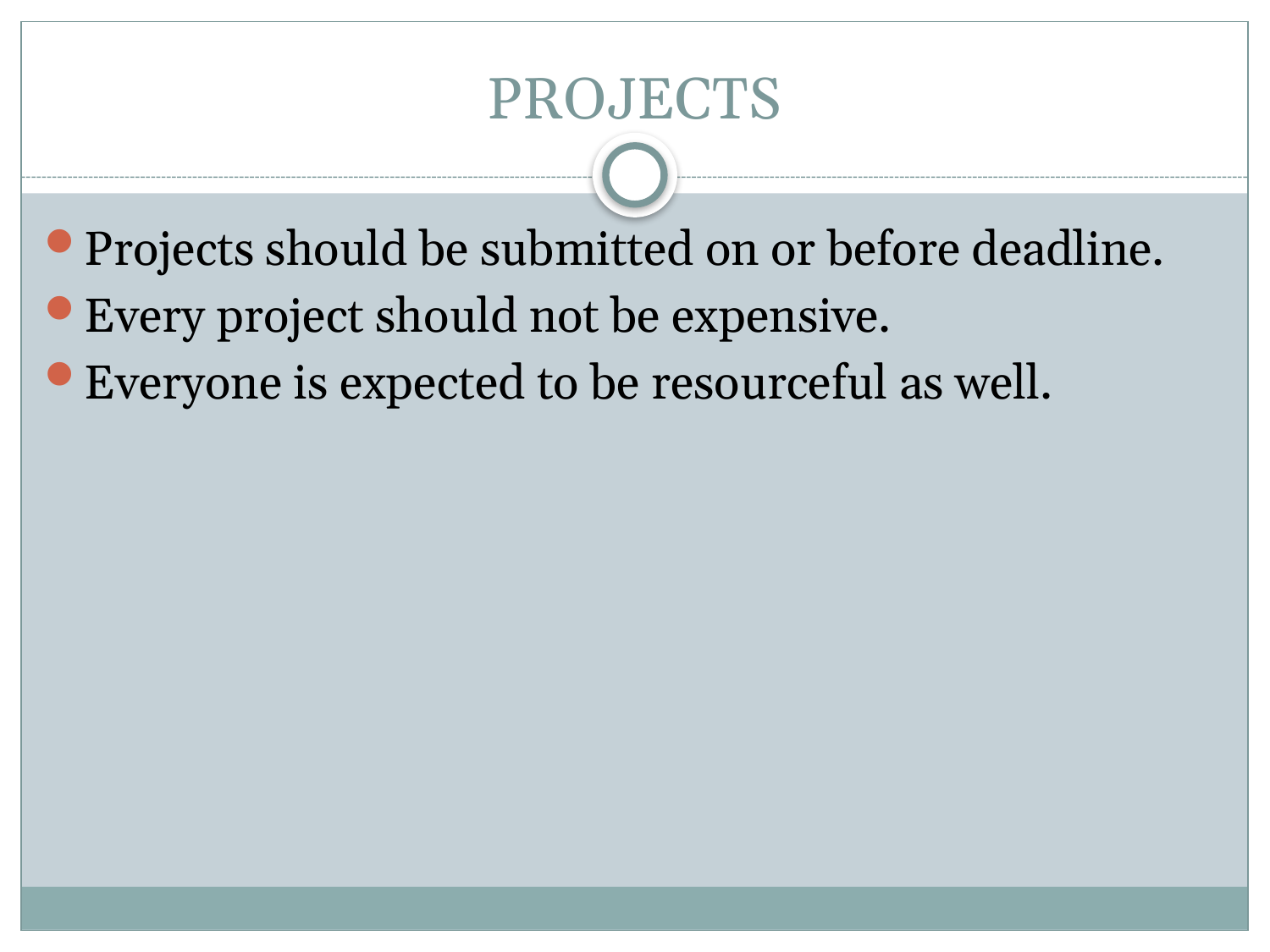

# PROJECTS
Projects should be submitted on or before deadline.
Every project should not be expensive.
Everyone is expected to be resourceful as well.